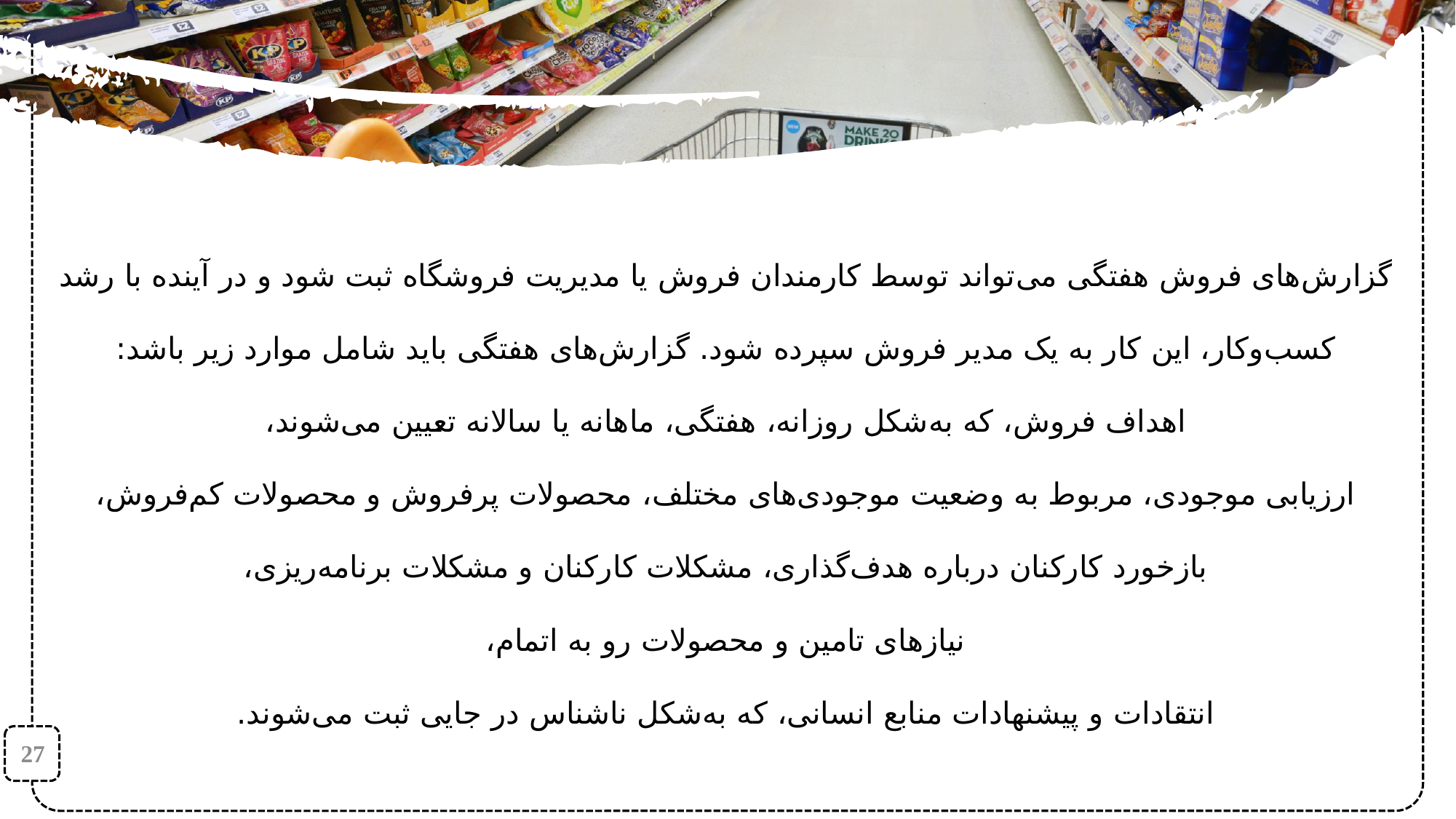

گزارش‌های فروش هفتگی می‌تواند توسط کارمندان فروش یا مدیریت فروشگاه ثبت شود و در آینده با رشد کسب‌وکار، این کار به یک مدیر فروش سپرده شود. گزارش‌های هفتگی باید شامل موارد زیر باشد:
اهداف فروش، که به‌شکل روزانه، هفتگی، ماهانه یا سالانه تعیین می‌شوند،
ارزیابی موجودی، مربوط به وضعیت موجودی‌های مختلف، محصولات پرفروش و محصولات کم‌فروش،
بازخورد کارکنان درباره هدف‌گذاری، مشکلات کارکنان و مشکلات برنامه‌ریزی،
نیازهای تامین و محصولات رو به اتمام،
انتقادات و پیشنهادات منابع انسانی، که به‌شکل ناشناس در جایی ثبت می‌شوند.
27